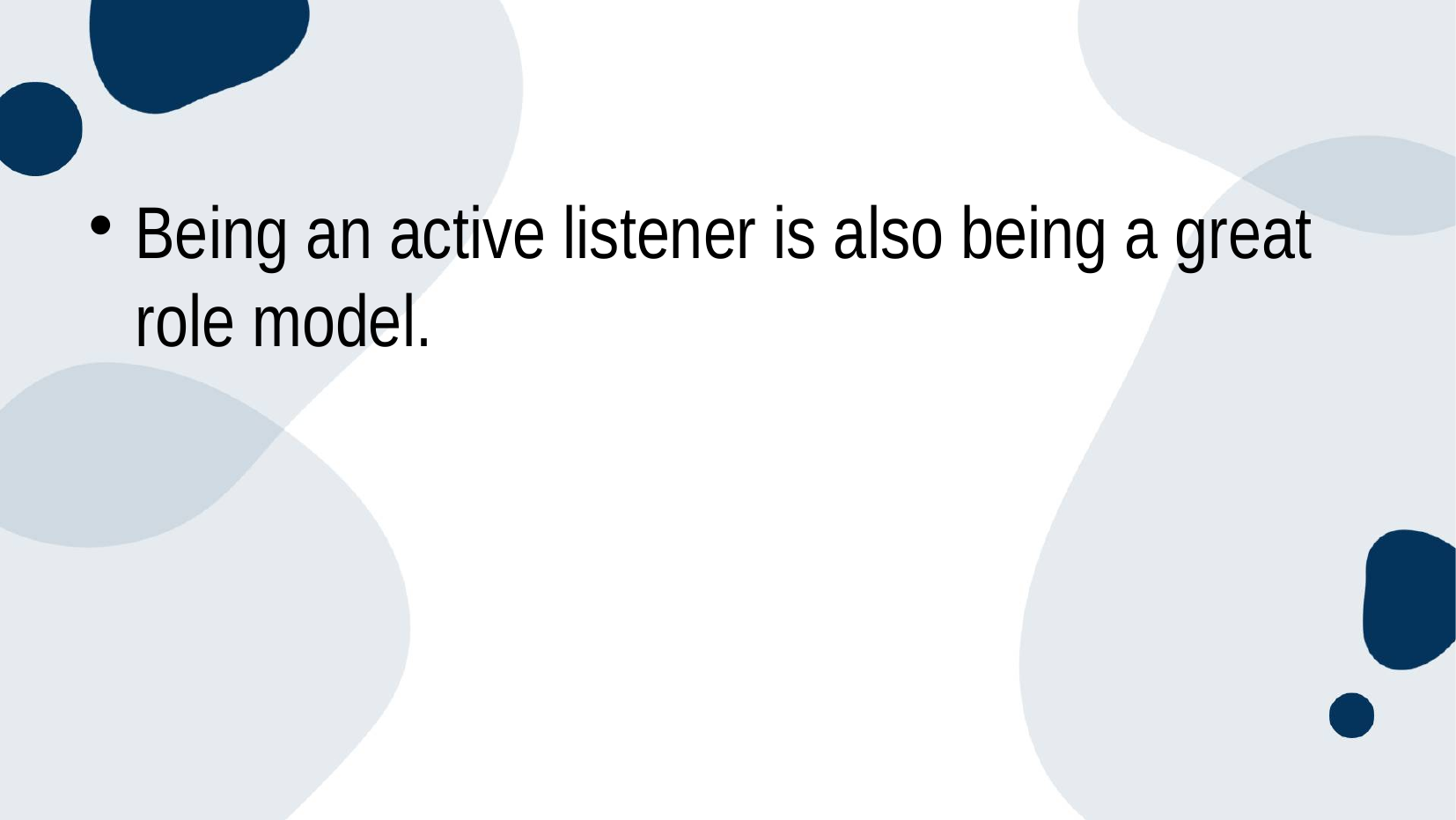

#
Being an active listener is also being a great role model.